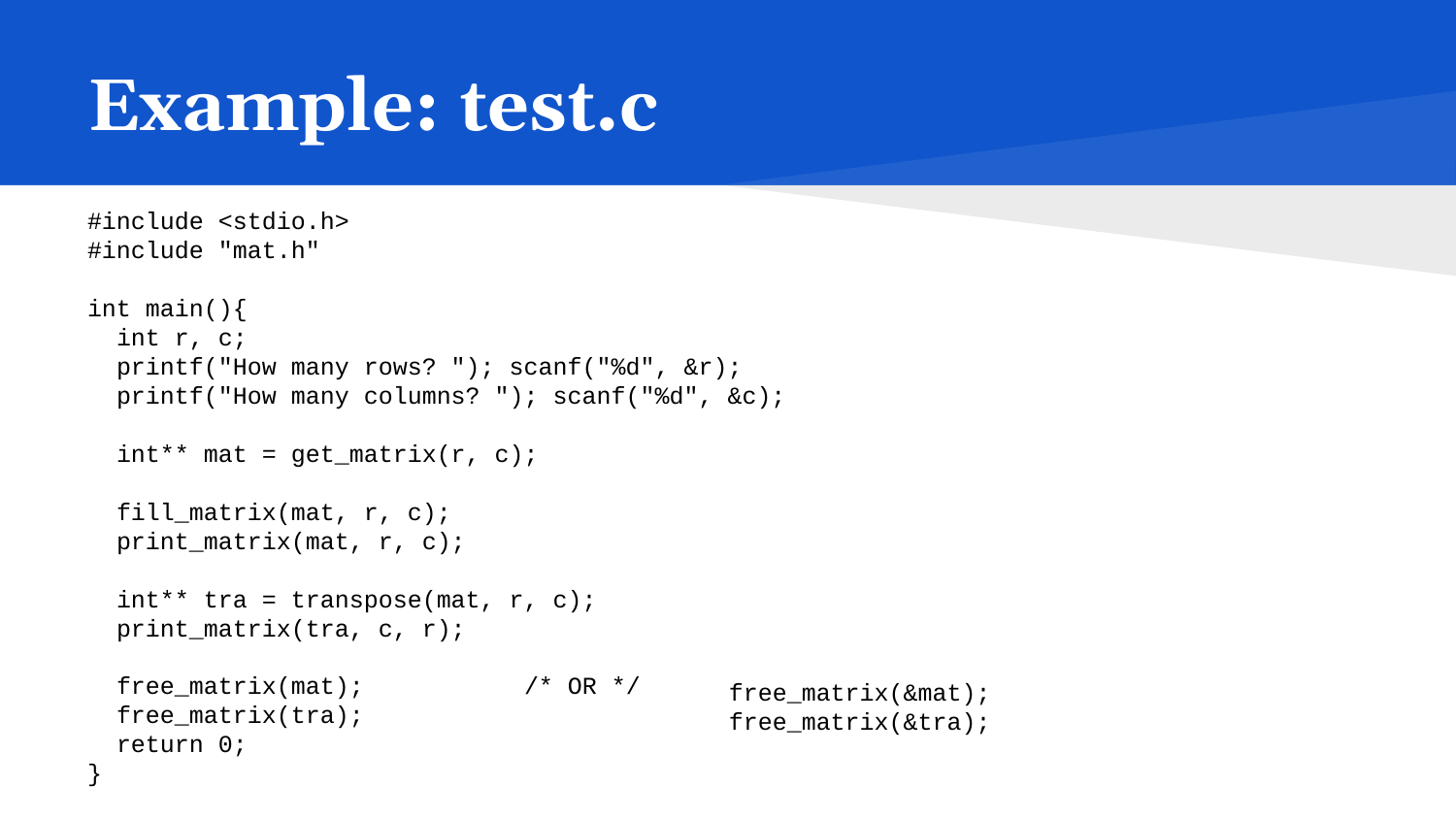

# Example: test.c
#include <stdio.h>
#include "mat.h"

int main(){
  int r, c;
  printf("How many rows? "); scanf("%d", &r);
  printf("How many columns? "); scanf("%d", &c);

  int** mat = get_matrix(r, c);

  fill_matrix(mat, r, c);
  print_matrix(mat, r, c);

  int** tra = transpose(mat, r, c);
  print_matrix(tra, c, r);

  free_matrix(mat);		/* OR */
  free_matrix(tra);
  return 0;
}

free_matrix(&mat);
free_matrix(&tra);